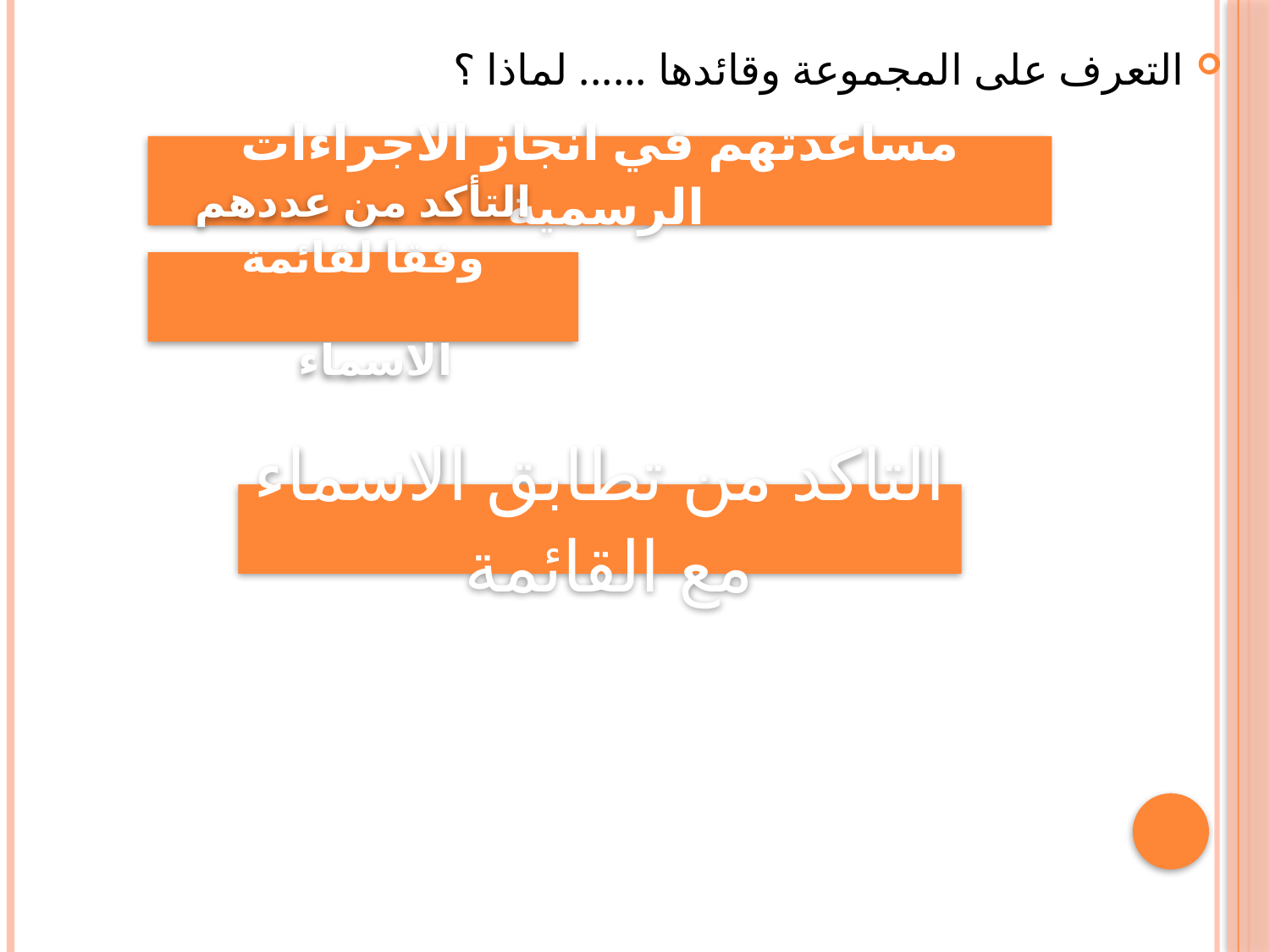

التعرف على المجموعة وقائدها ...... لماذا ؟